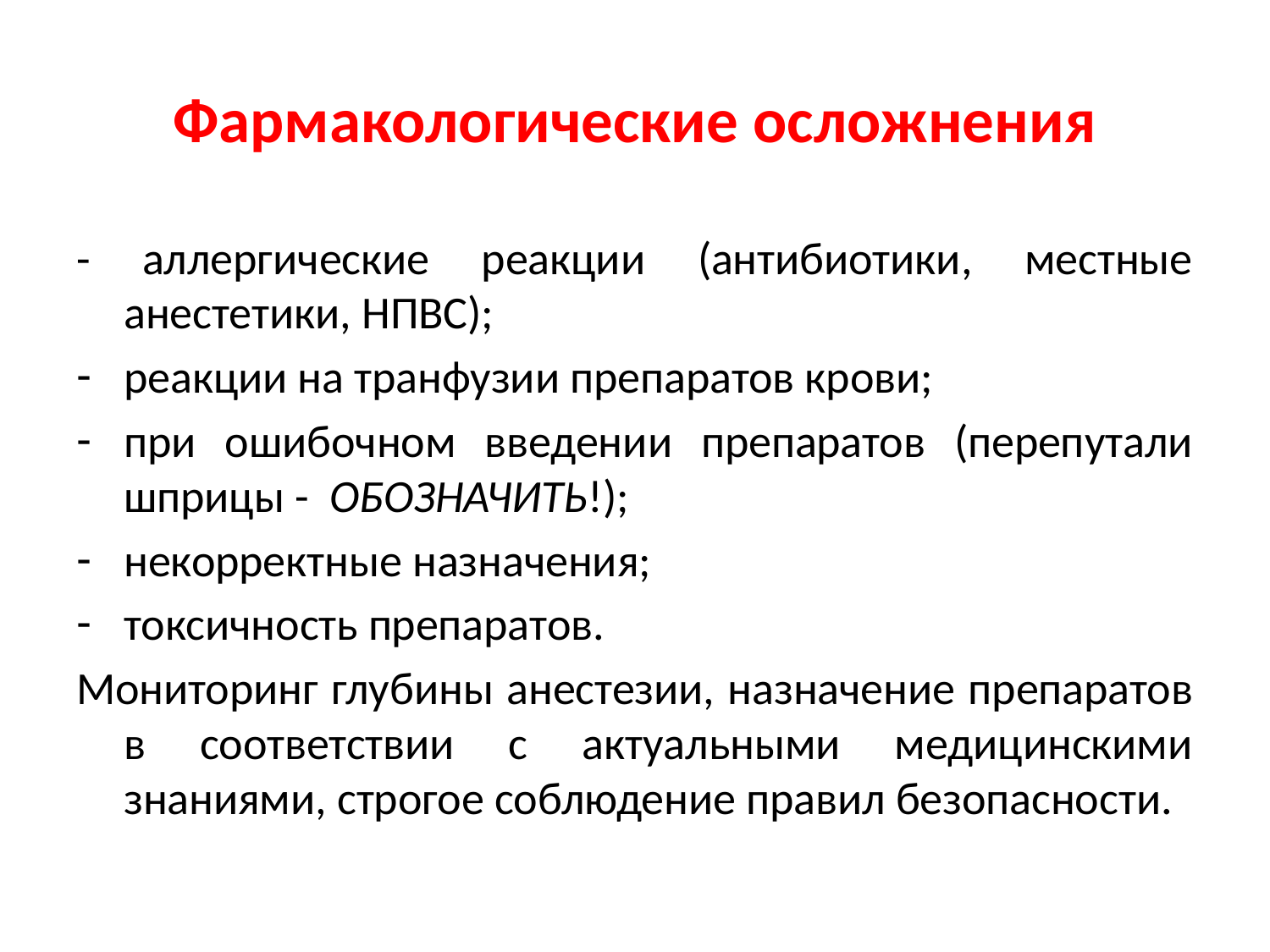

# Фармакологические осложнения
- аллергические реакции (антибиотики, местные анестетики, НПВС);
реакции на транфузии препаратов крови;
при ошибочном введении препаратов (перепутали шприцы -  ОБОЗНАЧИТЬ!);
некорректные назначения;
токсичность препаратов.
Мониторинг глубины анестезии, назначение препаратов в соответствии с актуальными медицинскими знаниями, строгое соблюдение правил безопасности.